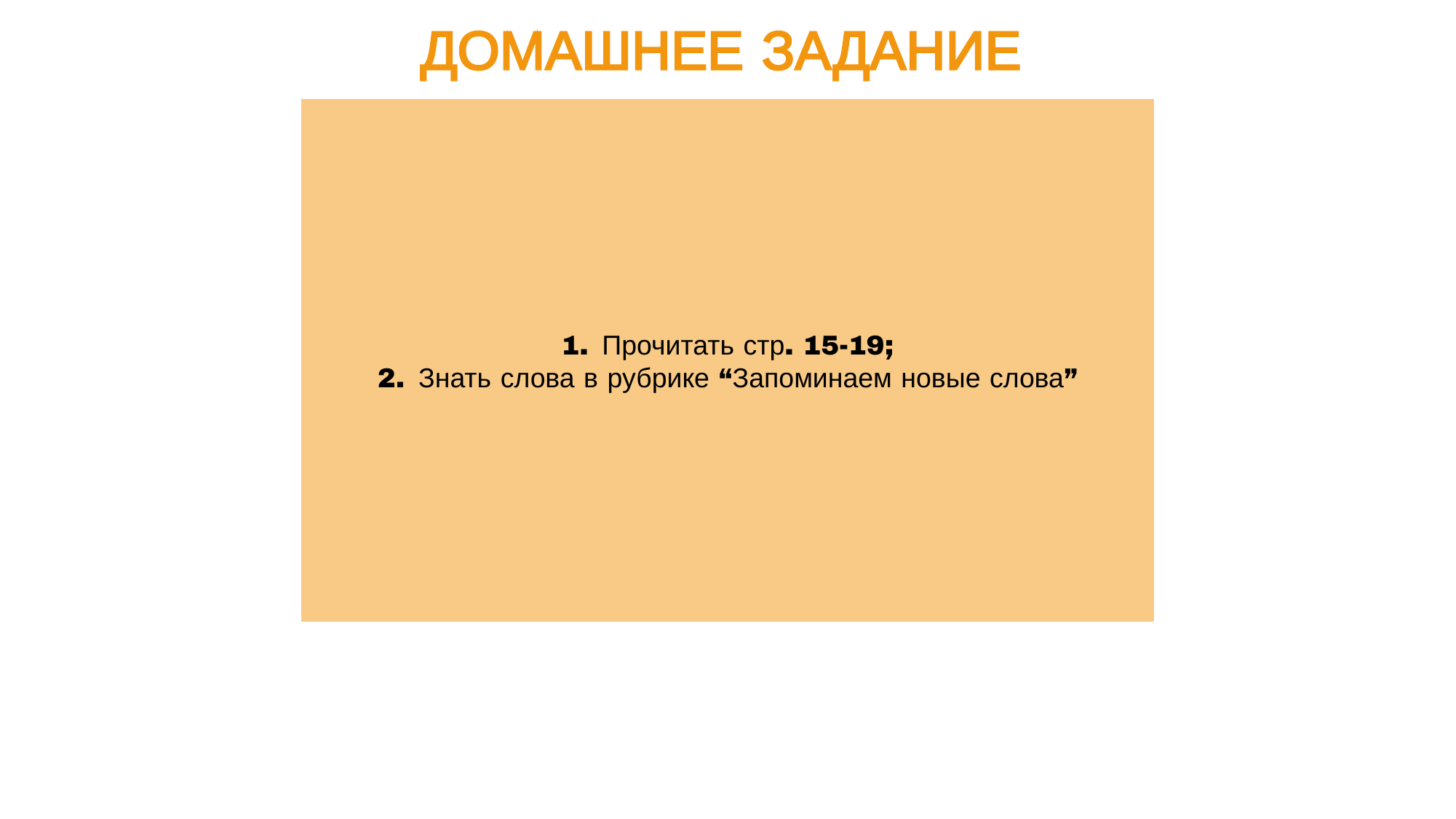

ДОМАШНЕЕ ЗАДАНИЕ
Прочитать стр. 15-19;
Знать слова в рубрике “Запоминаем новые слова”